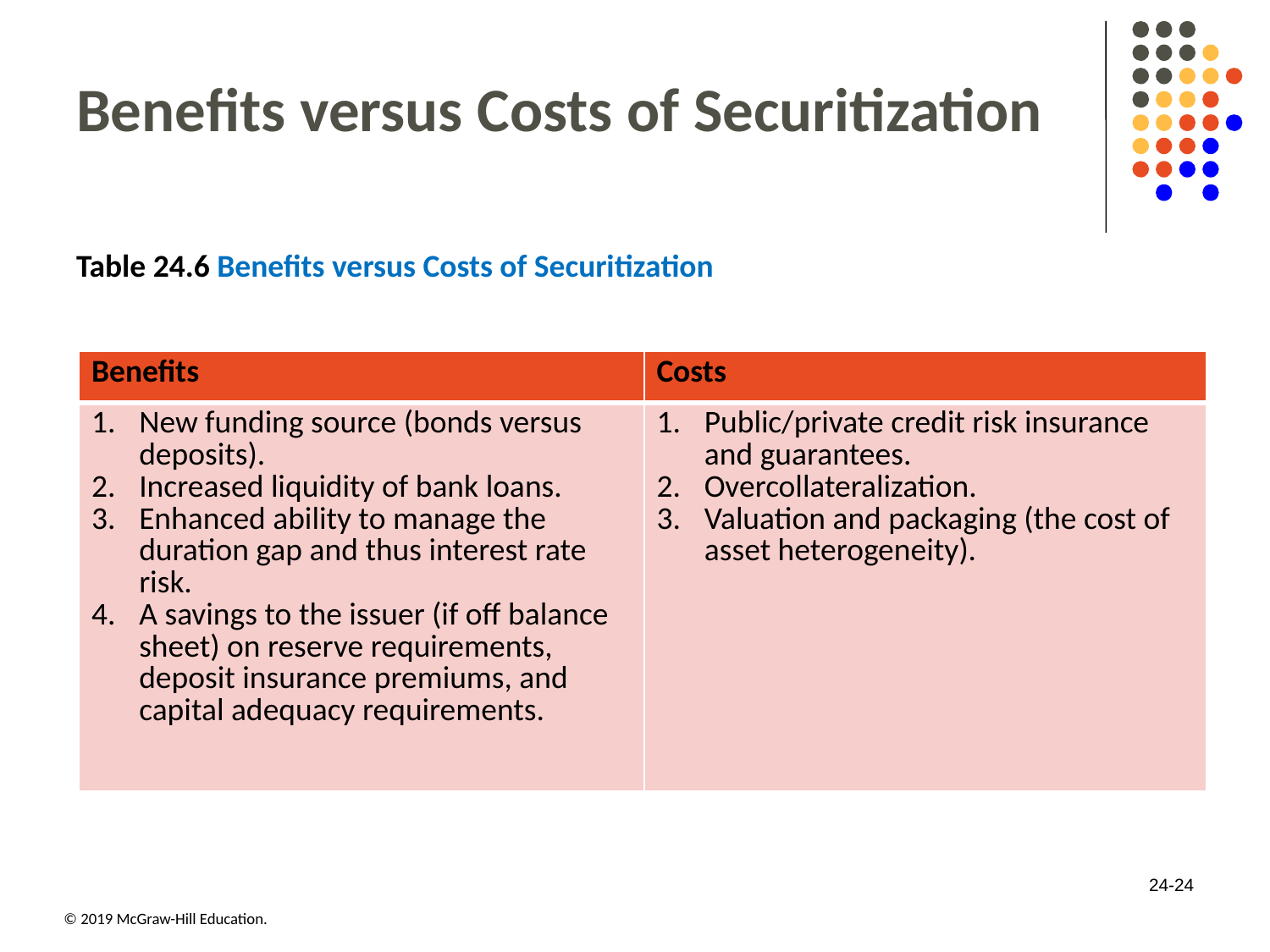

# Benefits versus Costs of Securitization
Table 24.6 Benefits versus Costs of Securitization
| Benefits | Costs |
| --- | --- |
| New funding source (bonds versus deposits). Increased liquidity of bank loans. Enhanced ability to manage the duration gap and thus interest rate risk. A savings to the issuer (if off balance sheet) on reserve requirements, deposit insurance premiums, and capital adequacy requirements. | Public/private credit risk insurance and guarantees. Overcollateralization. Valuation and packaging (the cost of asset heterogeneity). |
24-24